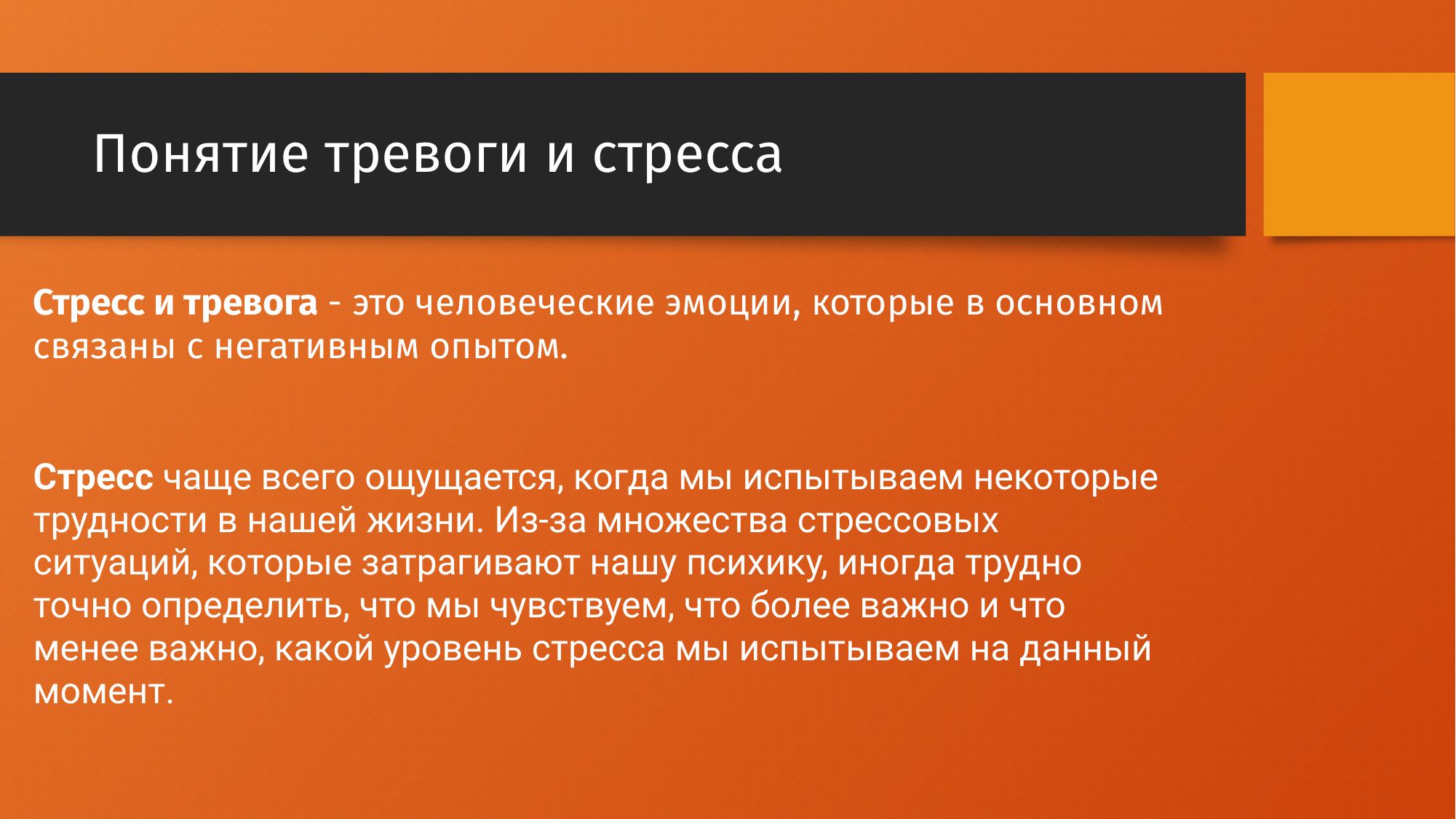

# Понятие тревоги и стресса
| Стресс и тревога - это человеческие эмоции, которые в основном связаны с негативным опытом. Стресс чаще всего ощущается, когда мы испытываем некоторые трудности в нашей жизни. Из-за множества стрессовых ситуаций, которые затрагивают нашу психику, иногда трудно точно определить, что мы чувствуем, что более важно и что менее важно, какой уровень стресса мы испытываем на данный момент. |
| --- |